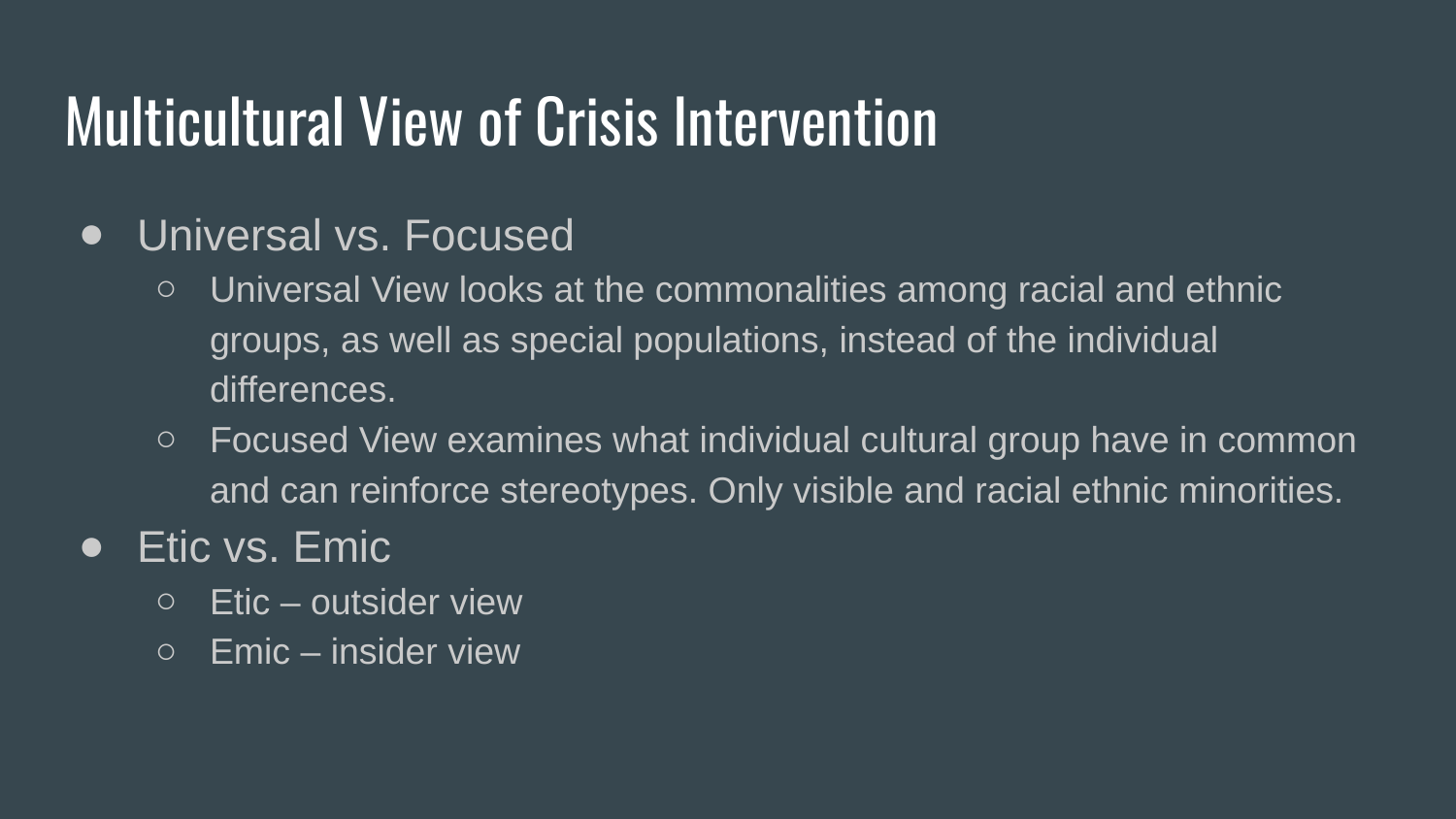

# Multicultural View of Crisis Intervention
Universal vs. Focused
Universal View looks at the commonalities among racial and ethnic groups, as well as special populations, instead of the individual differences.
Focused View examines what individual cultural group have in common and can reinforce stereotypes. Only visible and racial ethnic minorities.
Etic vs. Emic
Etic – outsider view
Emic – insider view